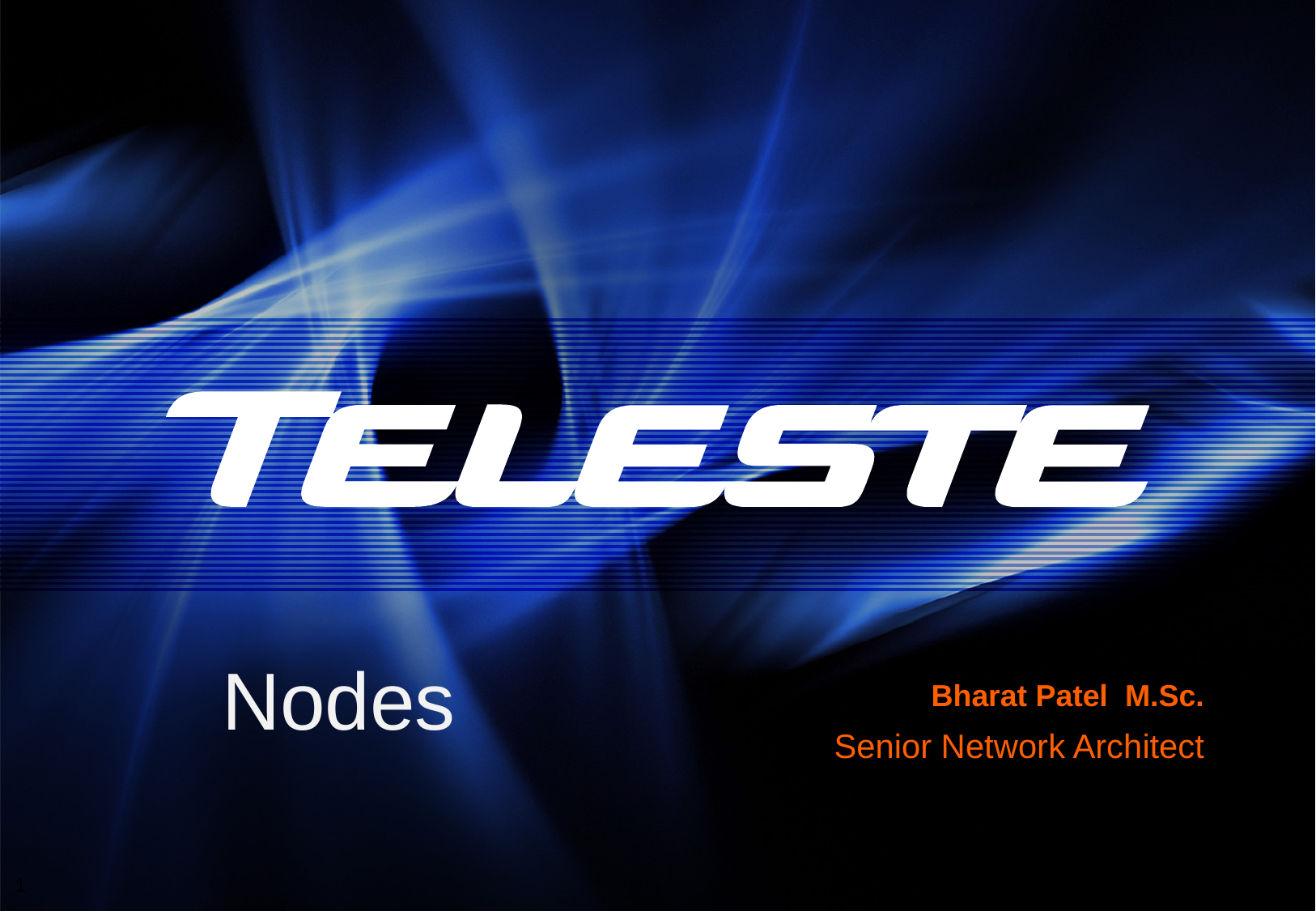

# Bharat Patel  M.Sc.
Nodes
Senior Network Architect
1